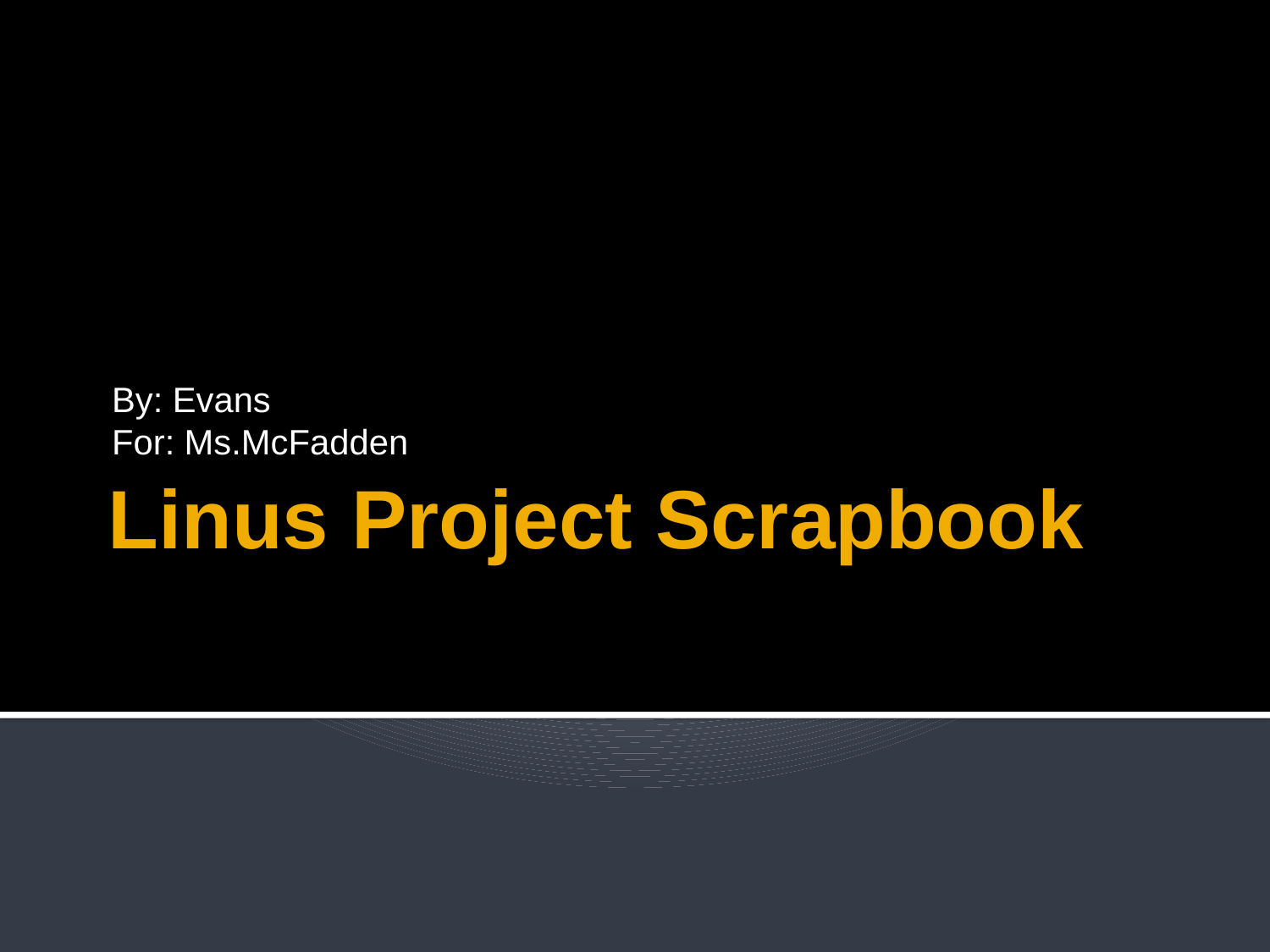

By: Evans
For: Ms.McFadden
# Linus Project Scrapbook